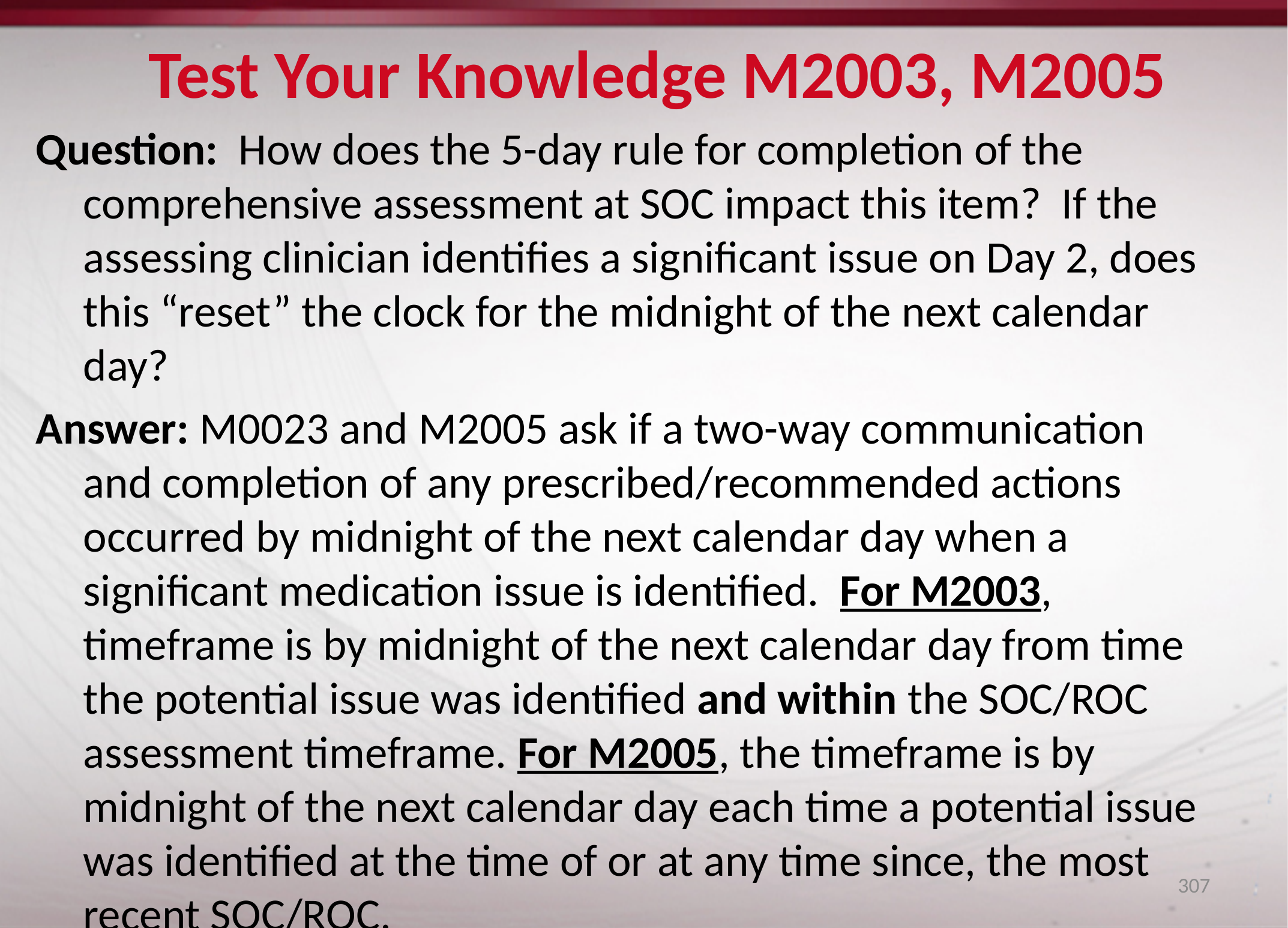

# Test Your Knowledge M2003, M2005
Question:  How does the 5-day rule for completion of the comprehensive assessment at SOC impact this item?  If the assessing clinician identifies a significant issue on Day 2, does this “reset” the clock for the midnight of the next calendar day?
Answer: M0023 and M2005 ask if a two-way communication and completion of any prescribed/recommended actions occurred by midnight of the next calendar day when a significant medication issue is identified.  For M2003, timeframe is by midnight of the next calendar day from time the potential issue was identified and within the SOC/ROC assessment timeframe. For M2005, the timeframe is by midnight of the next calendar day each time a potential issue was identified at the time of or at any time since, the most recent SOC/ROC.

307